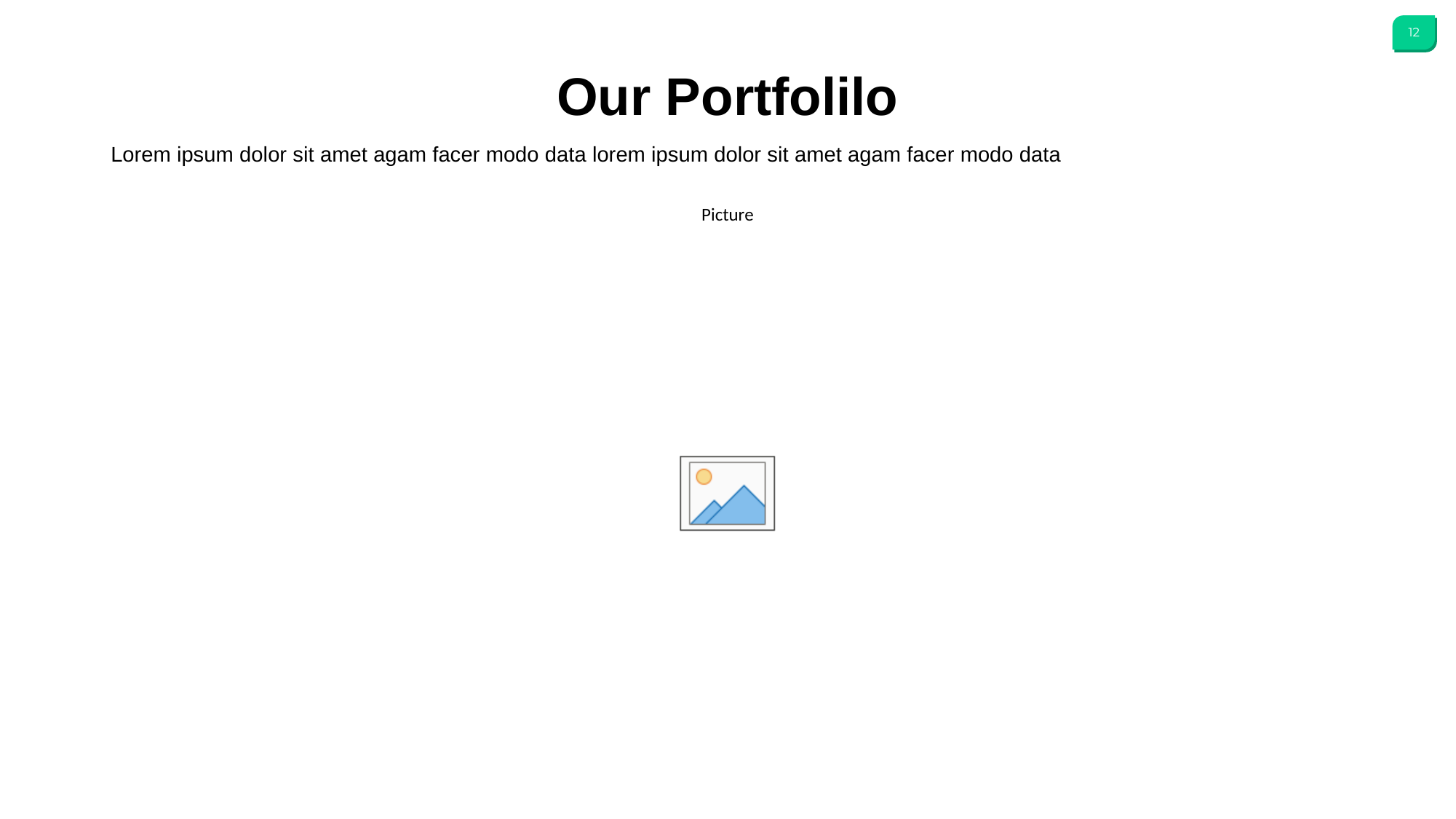

Our Portfolilo
Lorem ipsum dolor sit amet agam facer modo data lorem ipsum dolor sit amet agam facer modo data